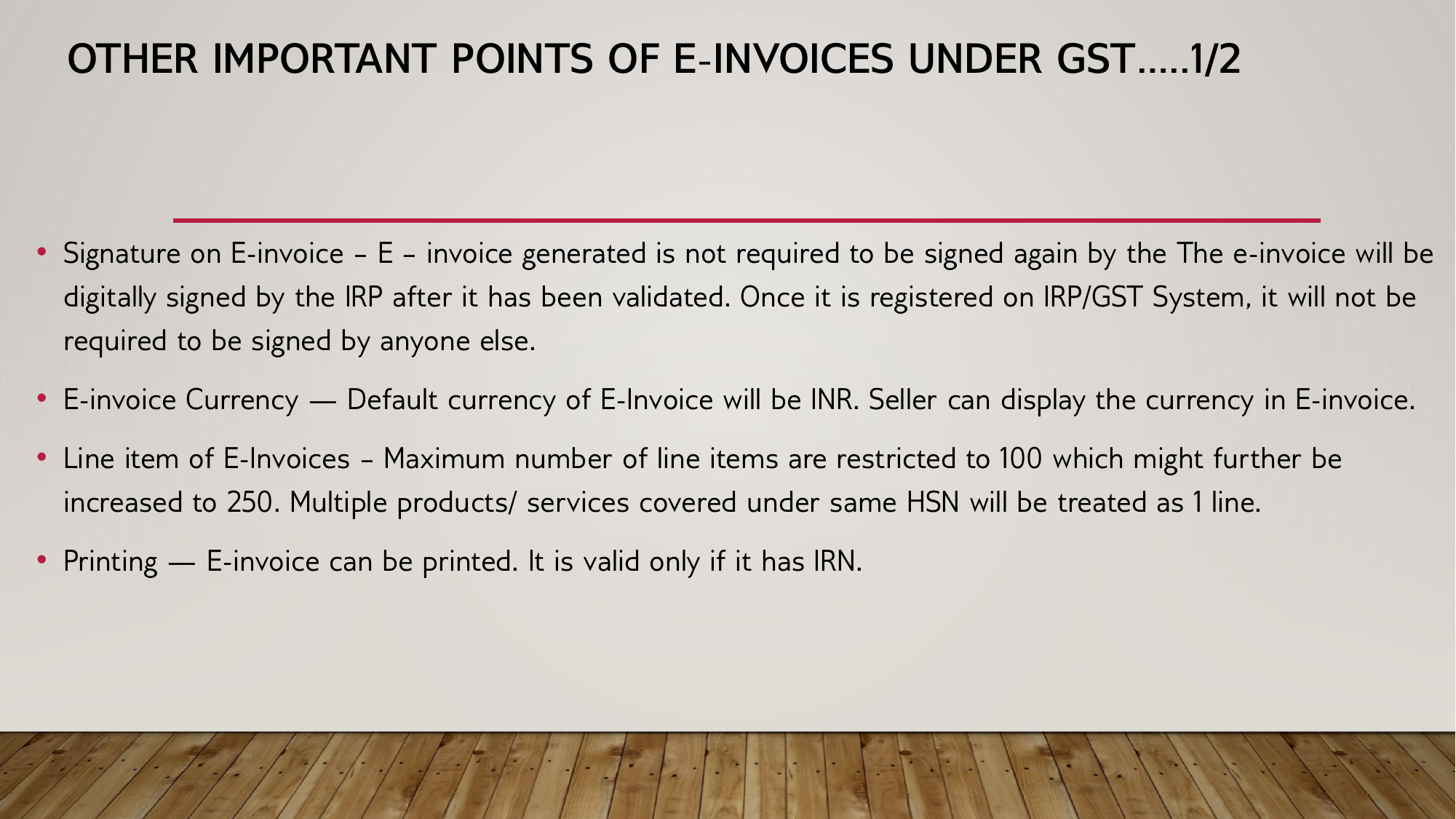

# Other Important points of E-Invoices under GST…..1/2
Signature on E-invoice – E – invoice generated is not required to be signed again by the The e-invoice will be digitally signed by the IRP after it has been validated. Once it is registered on IRP/GST System, it will not be required to be signed by anyone else.
E-invoice Currency — Default currency of E-Invoice will be INR. Seller can display the currency in E-invoice.
Line item of E-Invoices – Maximum number of line items are restricted to 100 which might further be increased to 250. Multiple products/ services covered under same HSN will be treated as 1 line.
Printing — E-invoice can be printed. It is valid only if it has IRN.